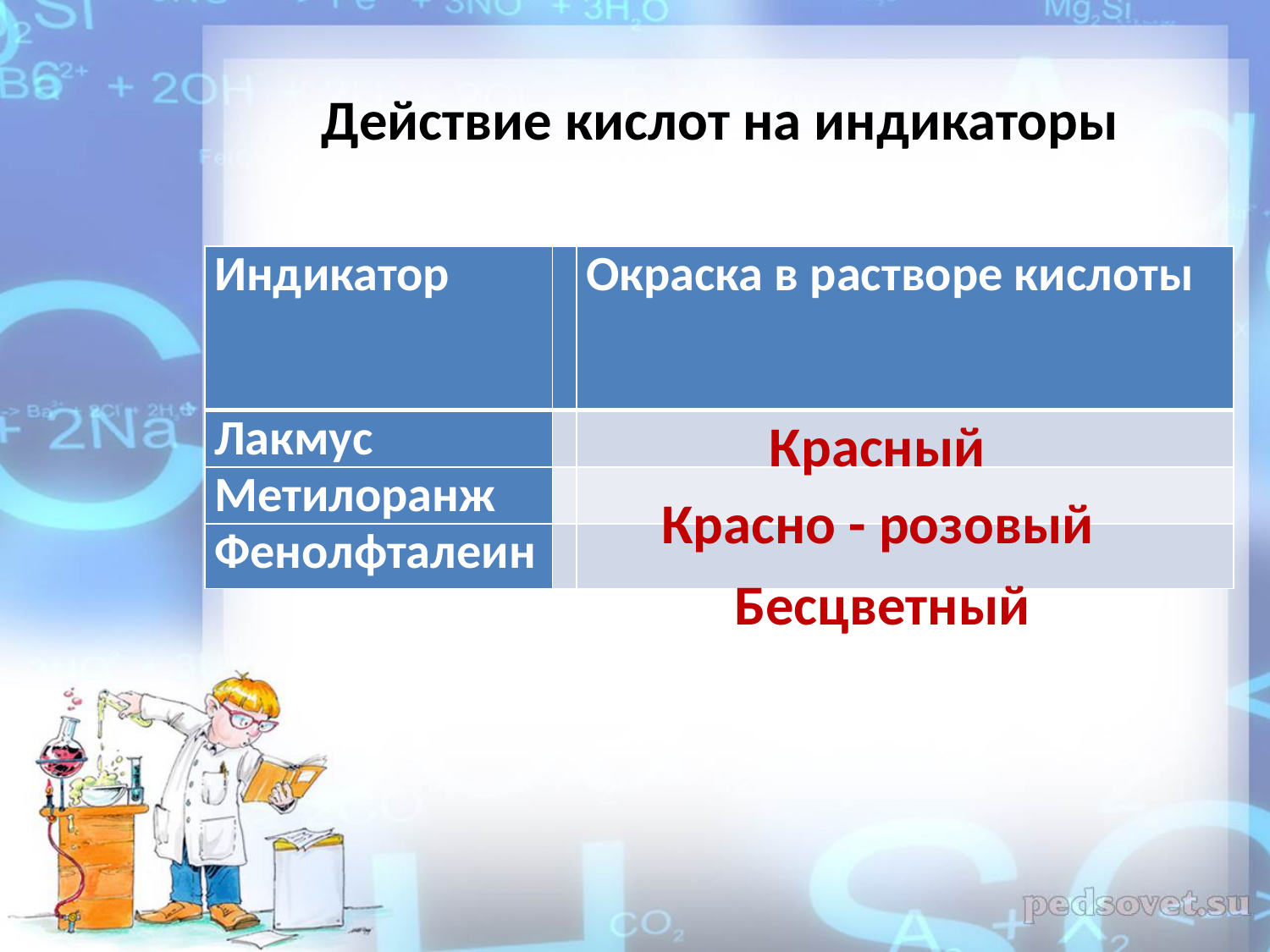

Действие кислот на индикаторы

| Индикатор |  | Окраска в растворе кислоты |
| --- | --- | --- |
| Лакмус |  |  |
| Метилоранж |  |  |
| Фенолфталеин |  |  |
Красный
Красно - розовый
Бесцветный